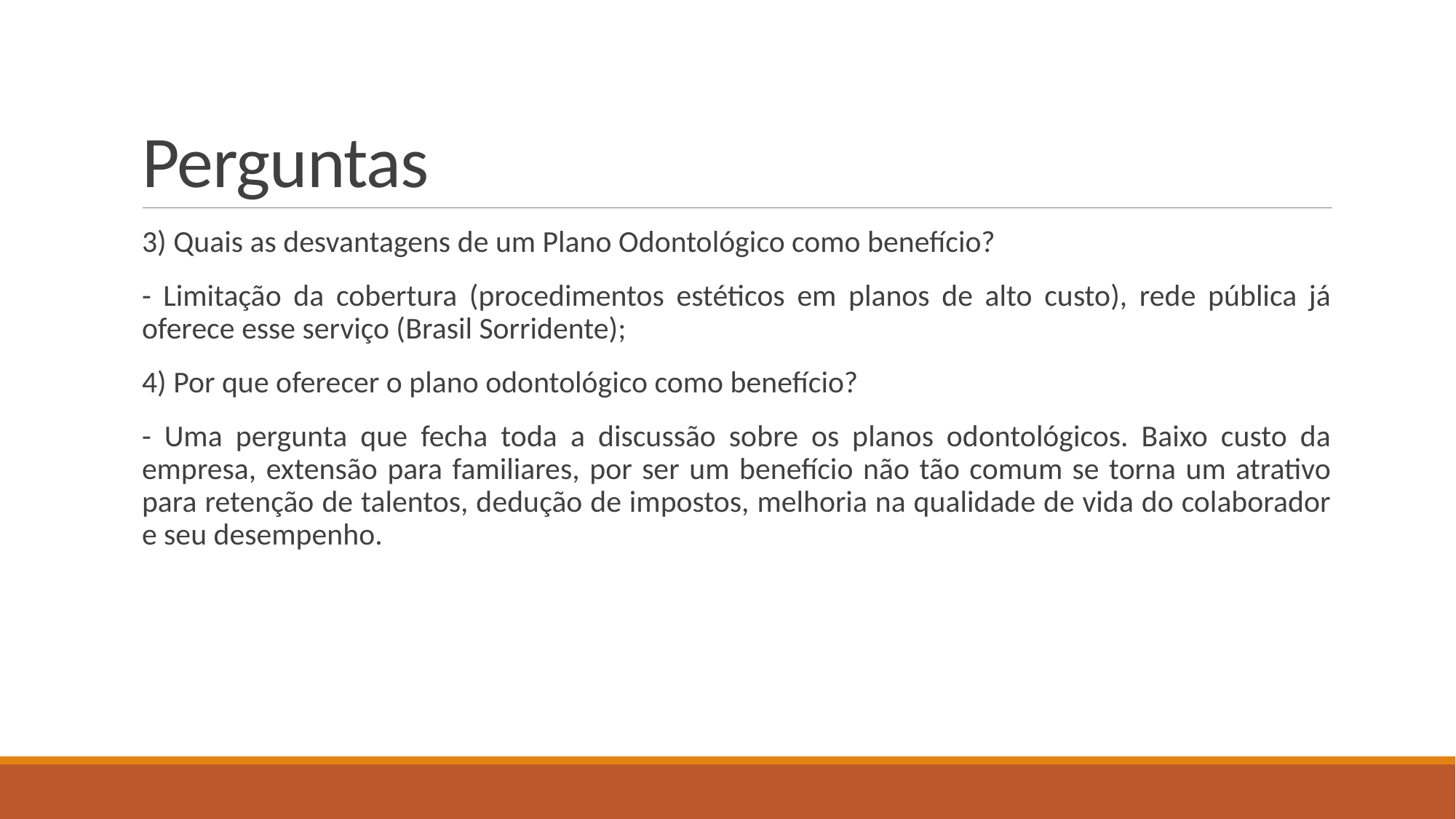

# Perguntas
3) Quais as desvantagens de um Plano Odontológico como benefício?
- Limitação da cobertura (procedimentos estéticos em planos de alto custo), rede pública já oferece esse serviço (Brasil Sorridente);
4) Por que oferecer o plano odontológico como benefício?
- Uma pergunta que fecha toda a discussão sobre os planos odontológicos. Baixo custo da empresa, extensão para familiares, por ser um benefício não tão comum se torna um atrativo para retenção de talentos, dedução de impostos, melhoria na qualidade de vida do colaborador e seu desempenho.